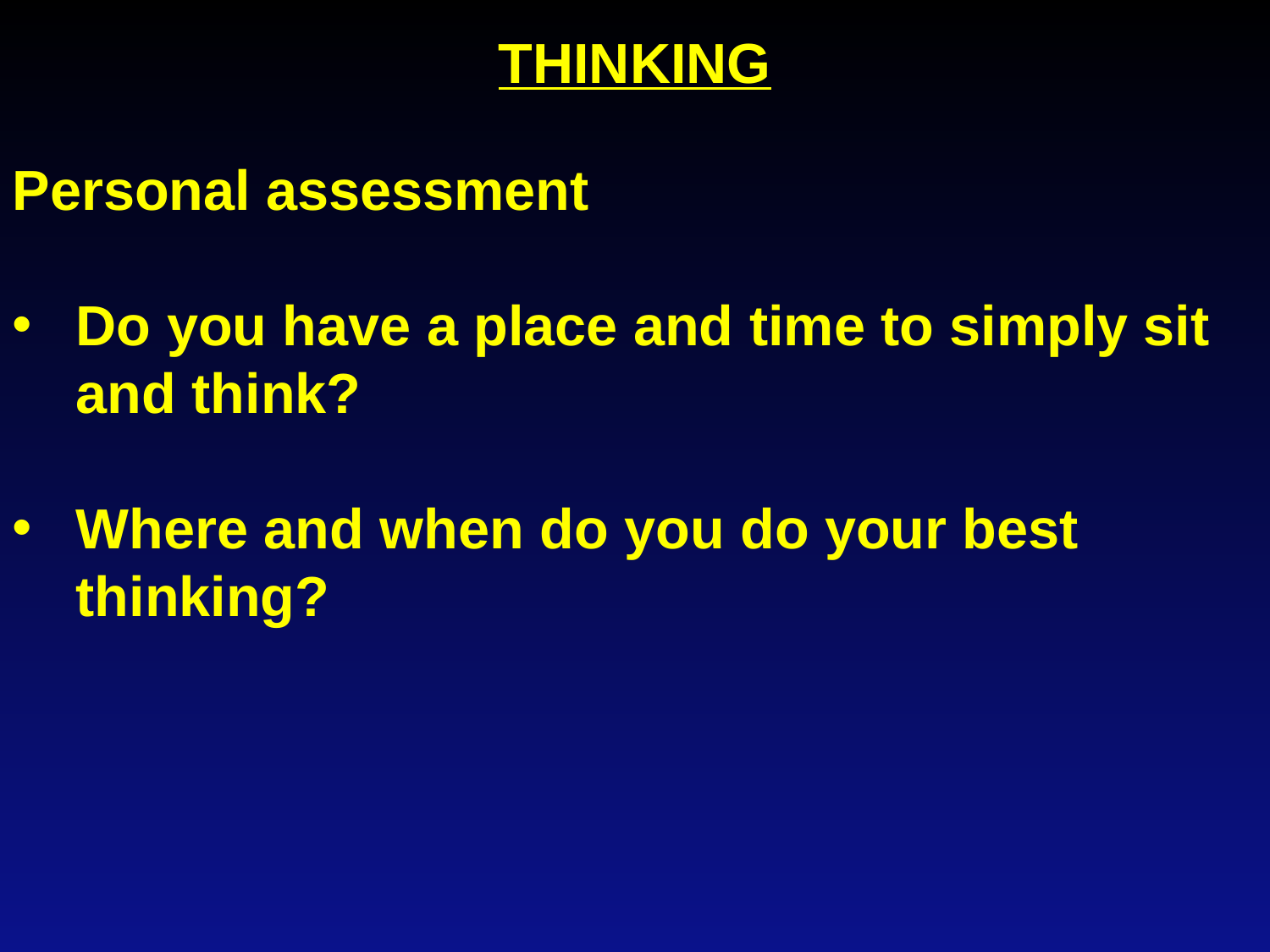

THINKING

Personal assessment
Do you have a place and time to simply sit and think?

Where and when do you do your best thinking?